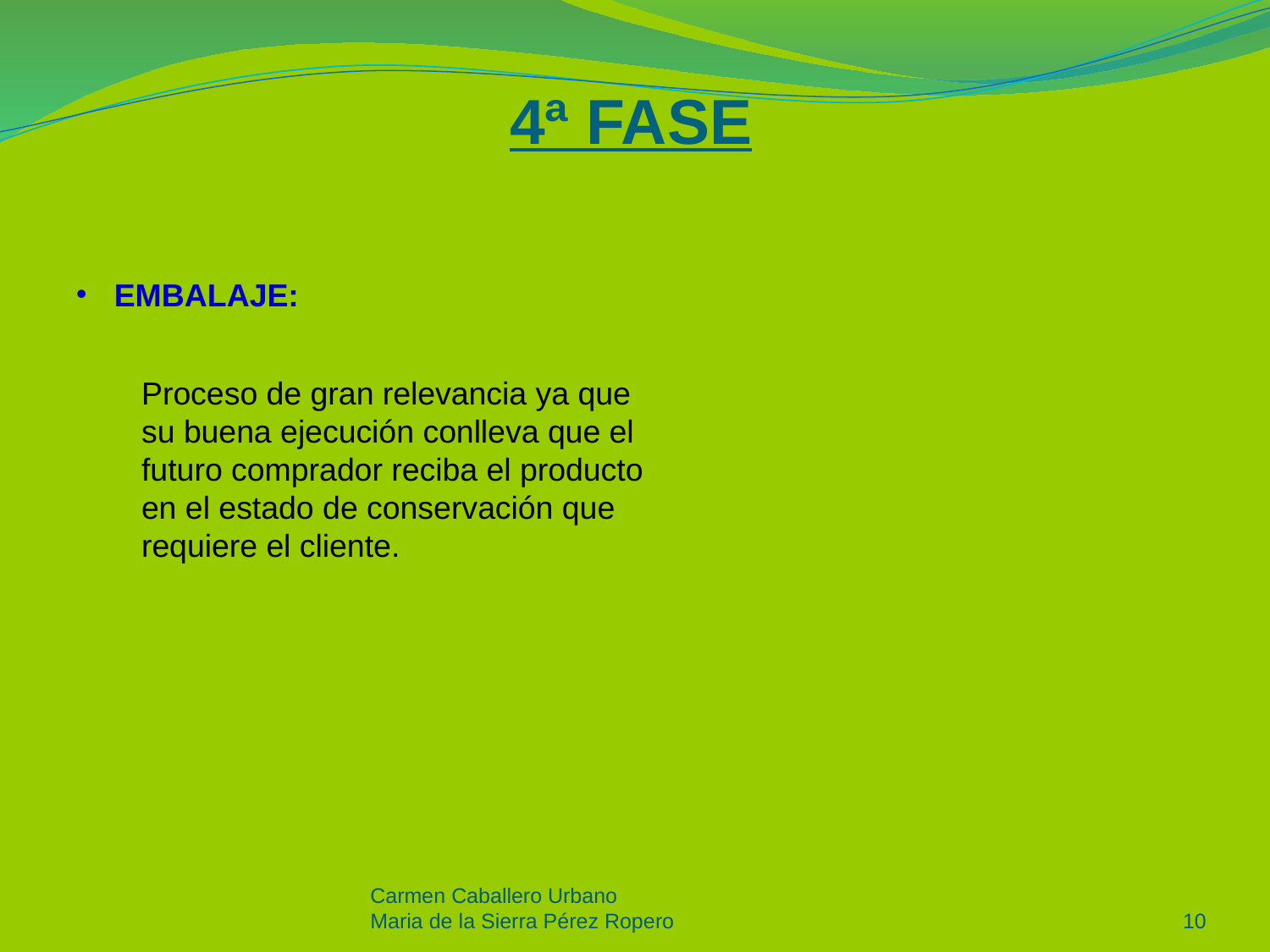

# 4ª FASE
EMBALAJE:
Proceso de gran relevancia ya que su buena ejecución conlleva que el futuro comprador reciba el producto en el estado de conservación que requiere el cliente.
Carmen Caballero Urbano
Maria de la Sierra Pérez Ropero
10